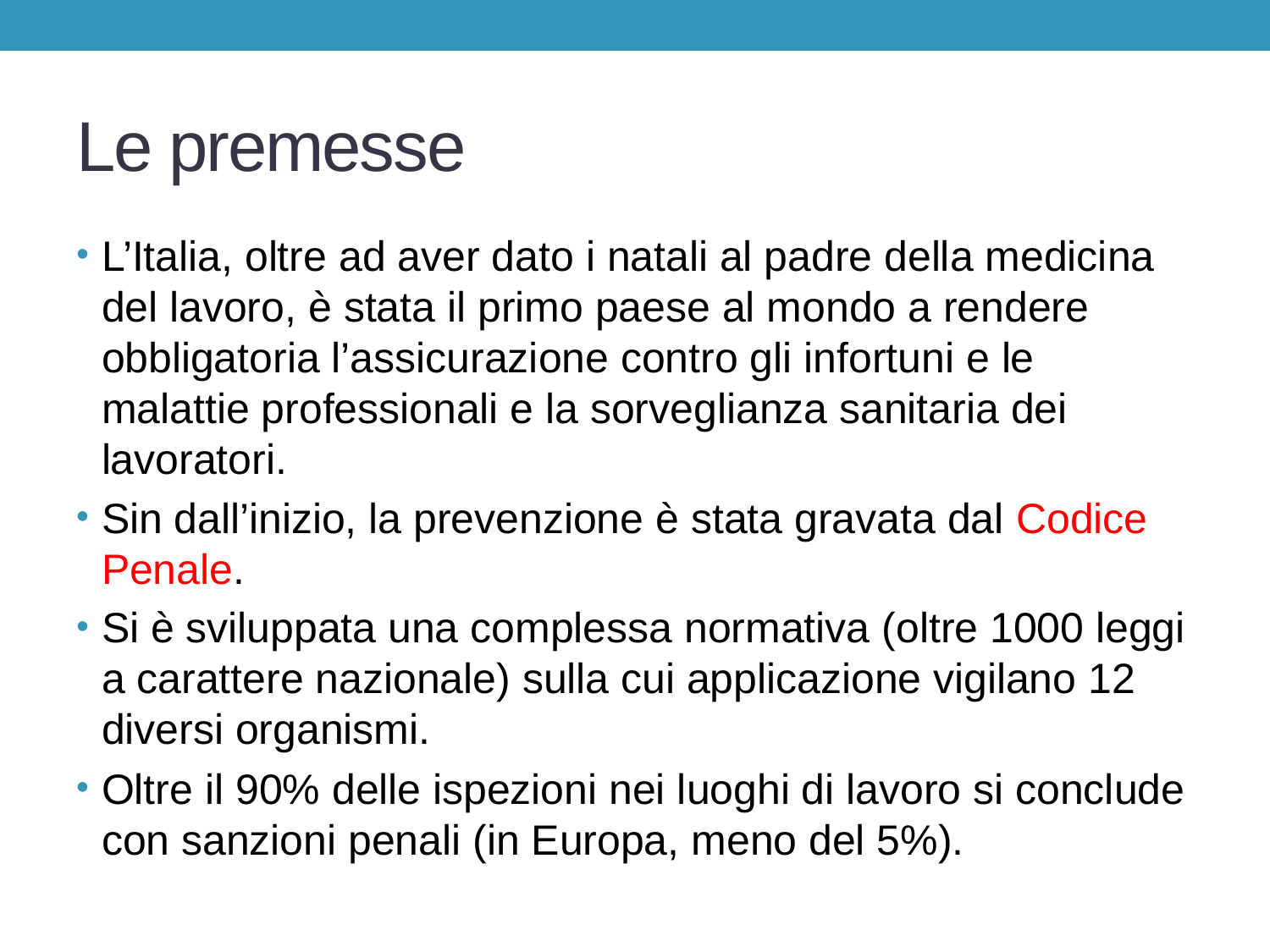

# Le premesse
L’Italia, oltre ad aver dato i natali al padre della medicina del lavoro, è stata il primo paese al mondo a rendere obbligatoria l’assicurazione contro gli infortuni e le malattie professionali e la sorveglianza sanitaria dei lavoratori.
Sin dall’inizio, la prevenzione è stata gravata dal Codice Penale.
Si è sviluppata una complessa normativa (oltre 1000 leggi a carattere nazionale) sulla cui applicazione vigilano 12 diversi organismi.
Oltre il 90% delle ispezioni nei luoghi di lavoro si conclude con sanzioni penali (in Europa, meno del 5%).